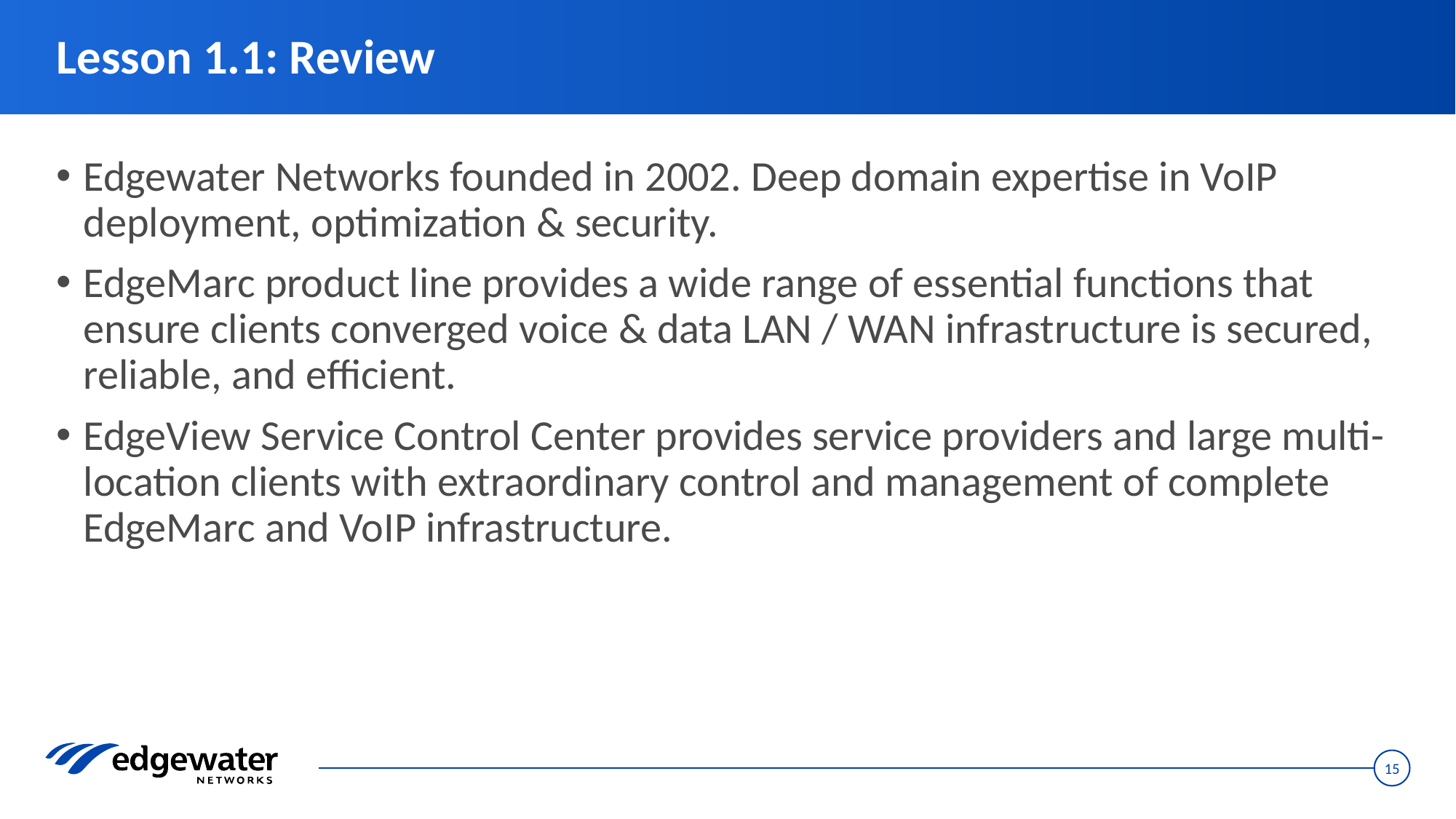

# Lesson 1.1: Review
Edgewater Networks founded in 2002. Deep domain expertise in VoIP deployment, optimization & security.
EdgeMarc product line provides a wide range of essential functions that ensure clients converged voice & data LAN / WAN infrastructure is secured, reliable, and efficient.
EdgeView Service Control Center provides service providers and large multi-location clients with extraordinary control and management of complete EdgeMarc and VoIP infrastructure.